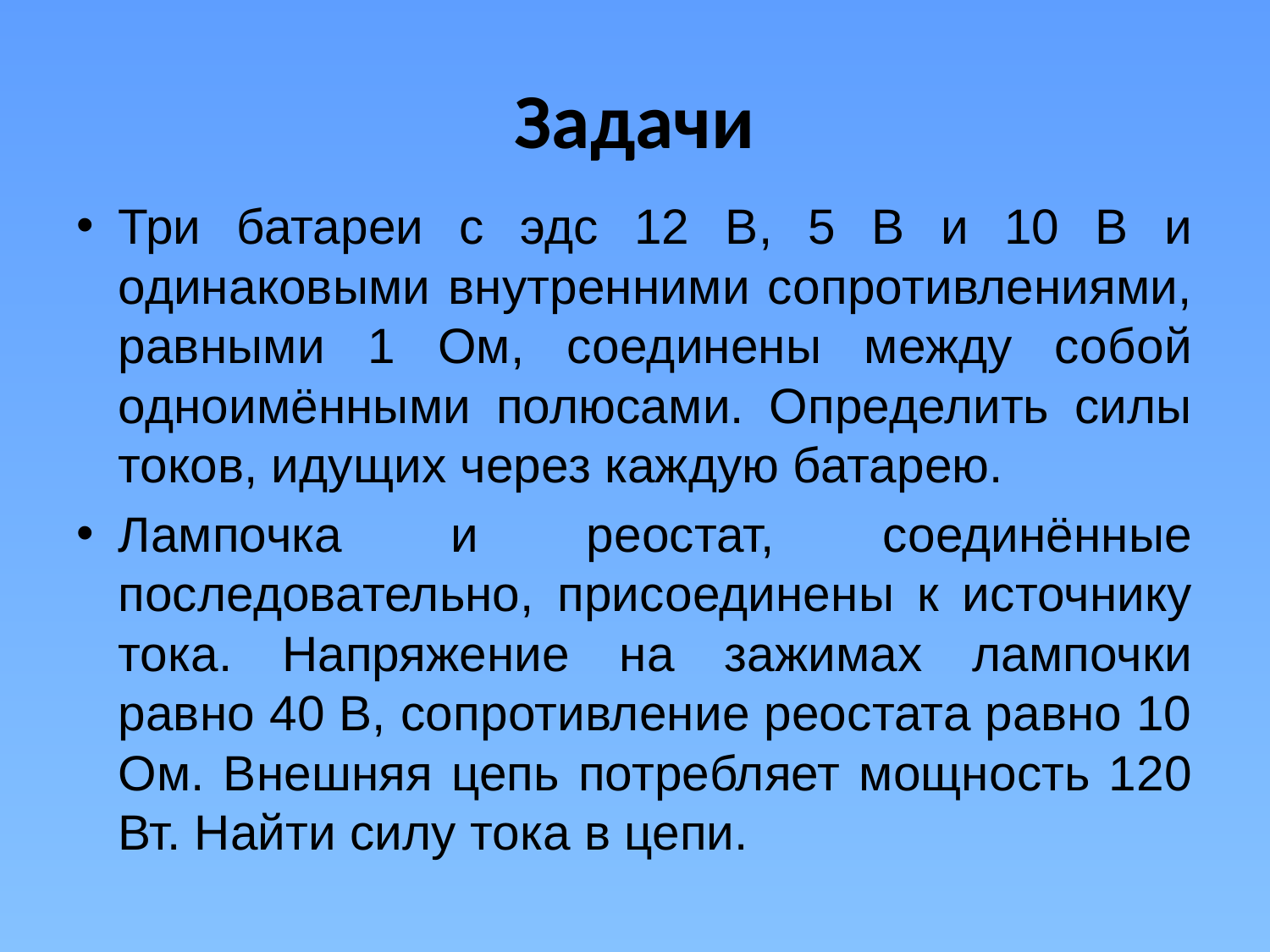

# Задачи
Три батареи с эдс 12 В, 5 В и 10 В и одинаковыми внутренними сопротивлениями, равными 1 Ом, соединены между собой одноимёнными полюсами. Определить силы токов, идущих через каждую батарею.
Лампочка и реостат, соединённые последовательно, присоединены к источнику тока. Напряжение на зажимах лампочки равно 40 В, сопротивление реостата равно 10 Ом. Внешняя цепь потребляет мощность 120 Вт. Найти силу тока в цепи.